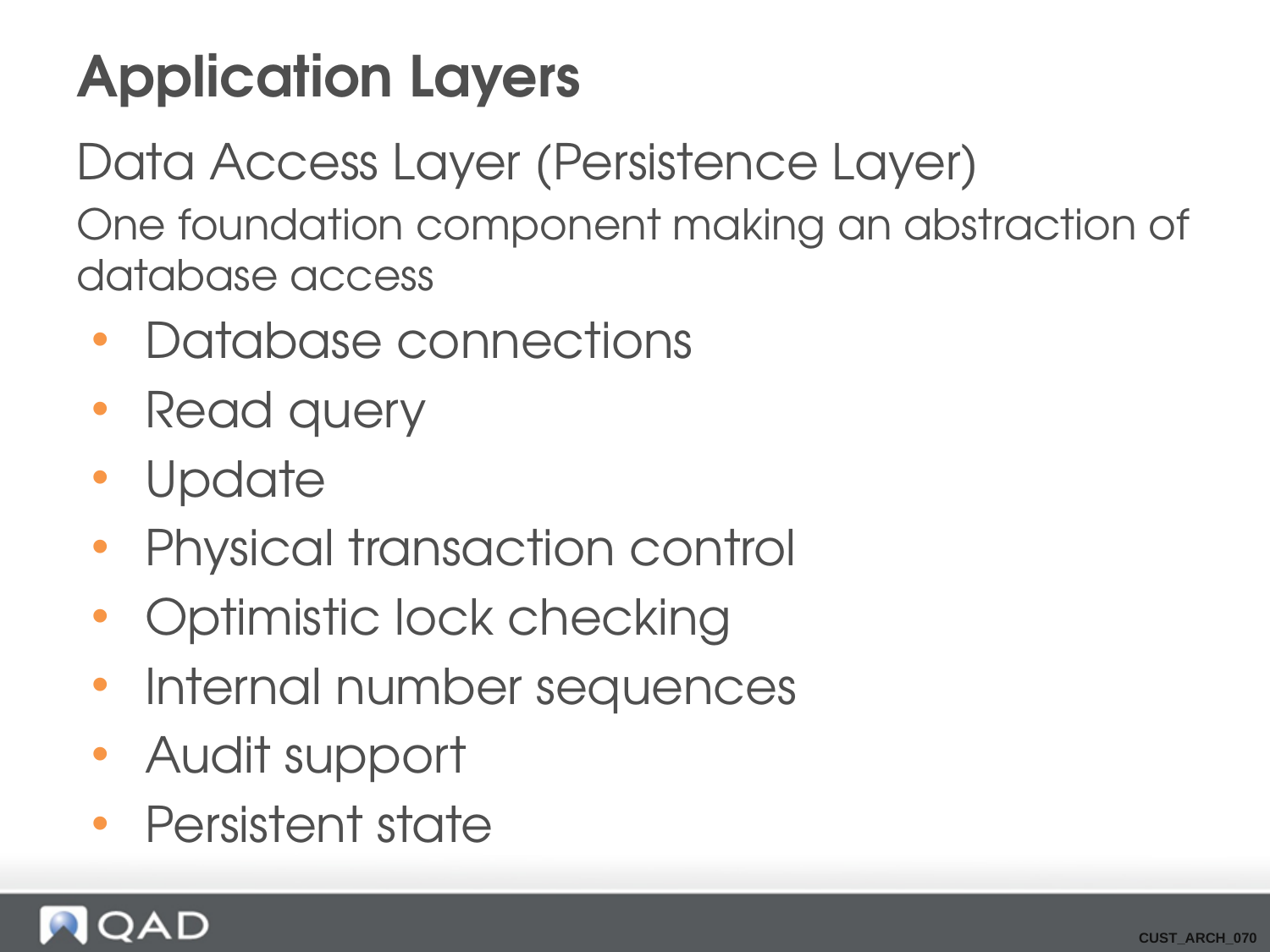

# Application Layers
Data Access Layer (Persistence Layer)
One foundation component making an abstraction of database access
Database connections
Read query
Update
Physical transaction control
Optimistic lock checking
Internal number sequences
Audit support
Persistent state
CUST_ARCH_070